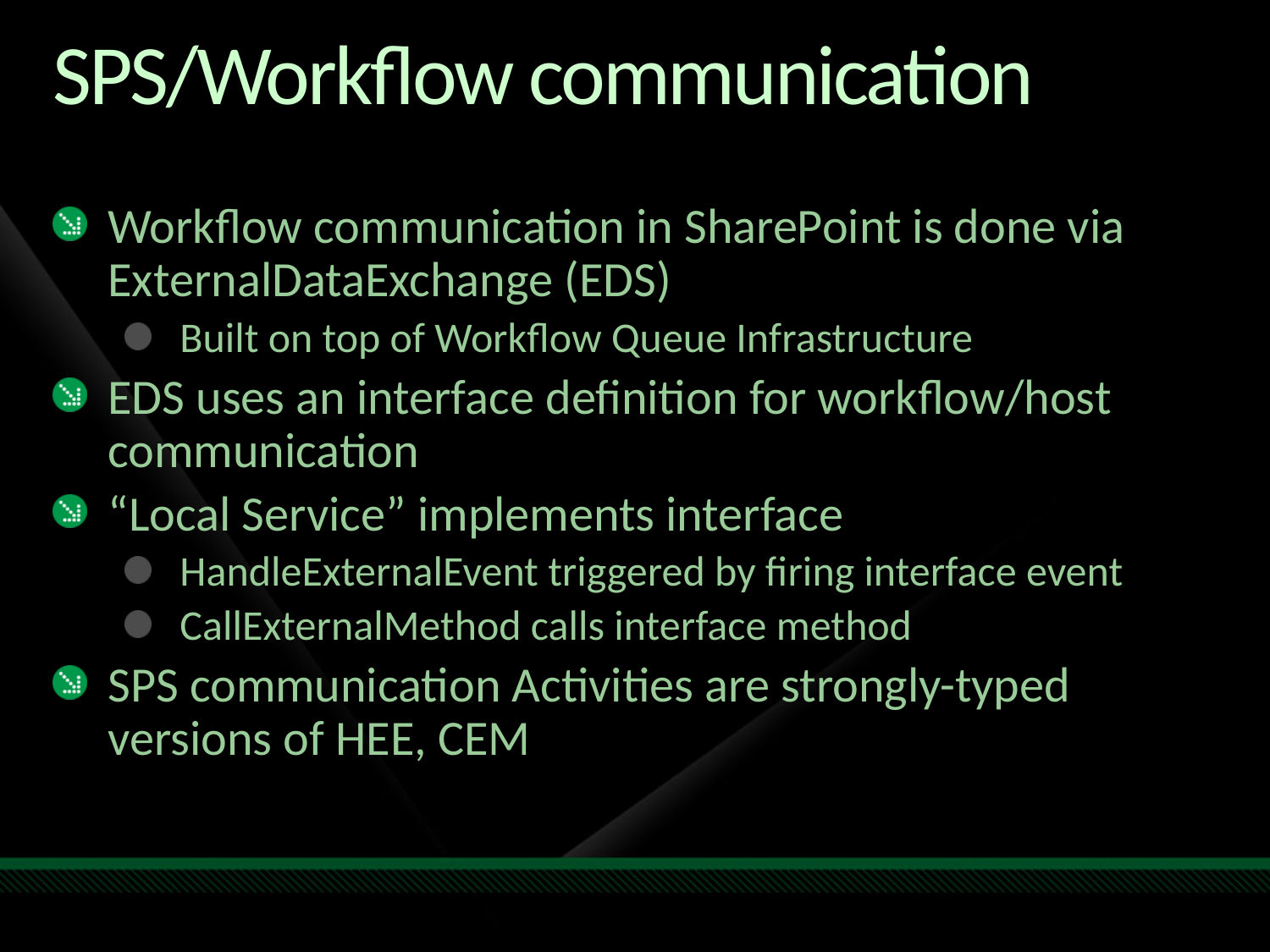

# SPS/Workflow communication
Workflow communication in SharePoint is done via ExternalDataExchange (EDS)
Built on top of Workflow Queue Infrastructure
EDS uses an interface definition for workflow/host communication
“Local Service” implements interface
HandleExternalEvent triggered by firing interface event
CallExternalMethod calls interface method
SPS communication Activities are strongly-typed versions of HEE, CEM